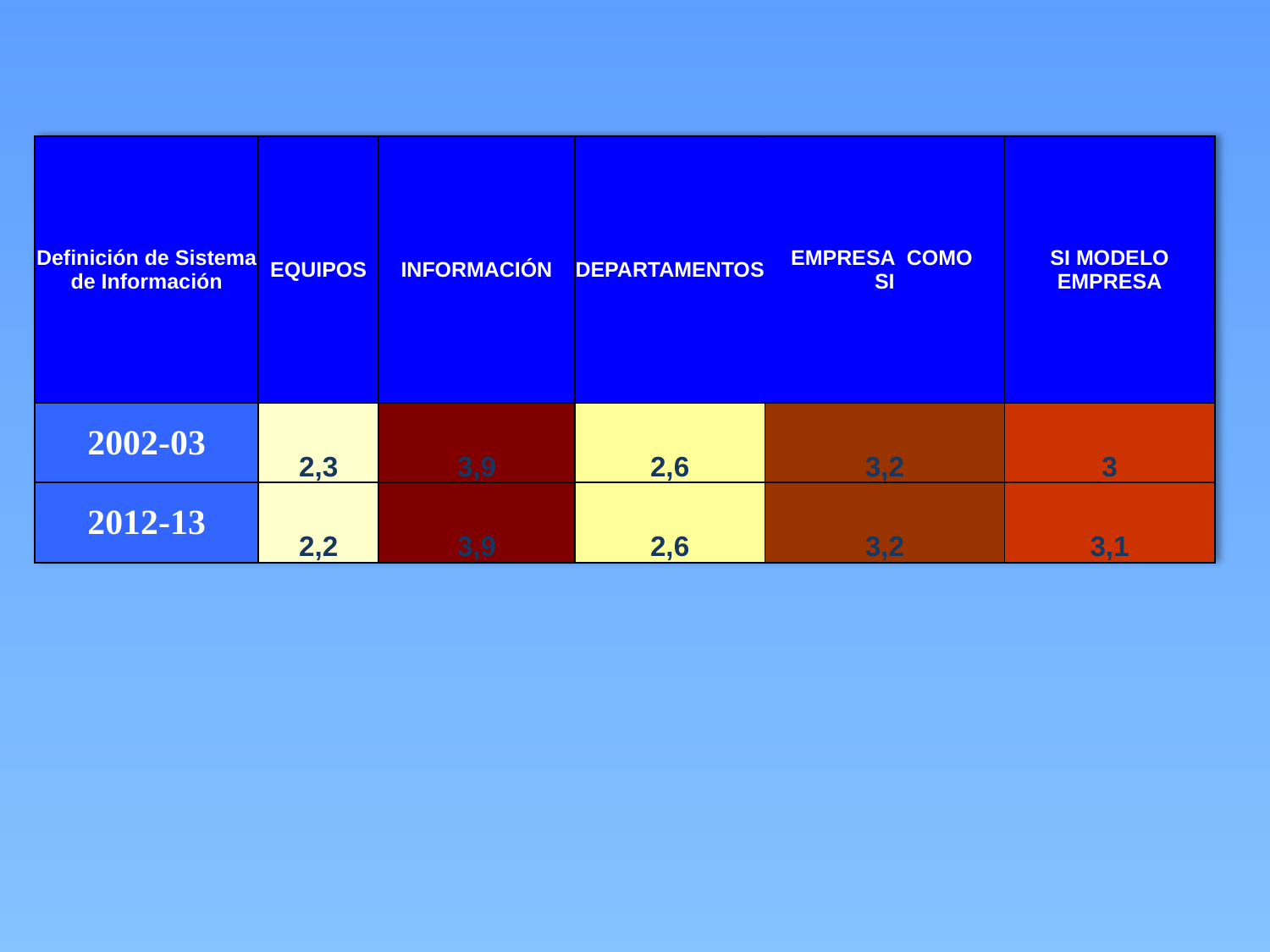

| Definición de Sistema de Información | EQUIPOS | INFORMACIÓN | DEPARTAMENTOS | EMPRESA COMO SI | SI MODELO EMPRESA |
| --- | --- | --- | --- | --- | --- |
| 2002-03 | 2,3 | 3,9 | 2,6 | 3,2 | 3 |
| 2012-13 | 2,2 | 3,9 | 2,6 | 3,2 | 3,1 |